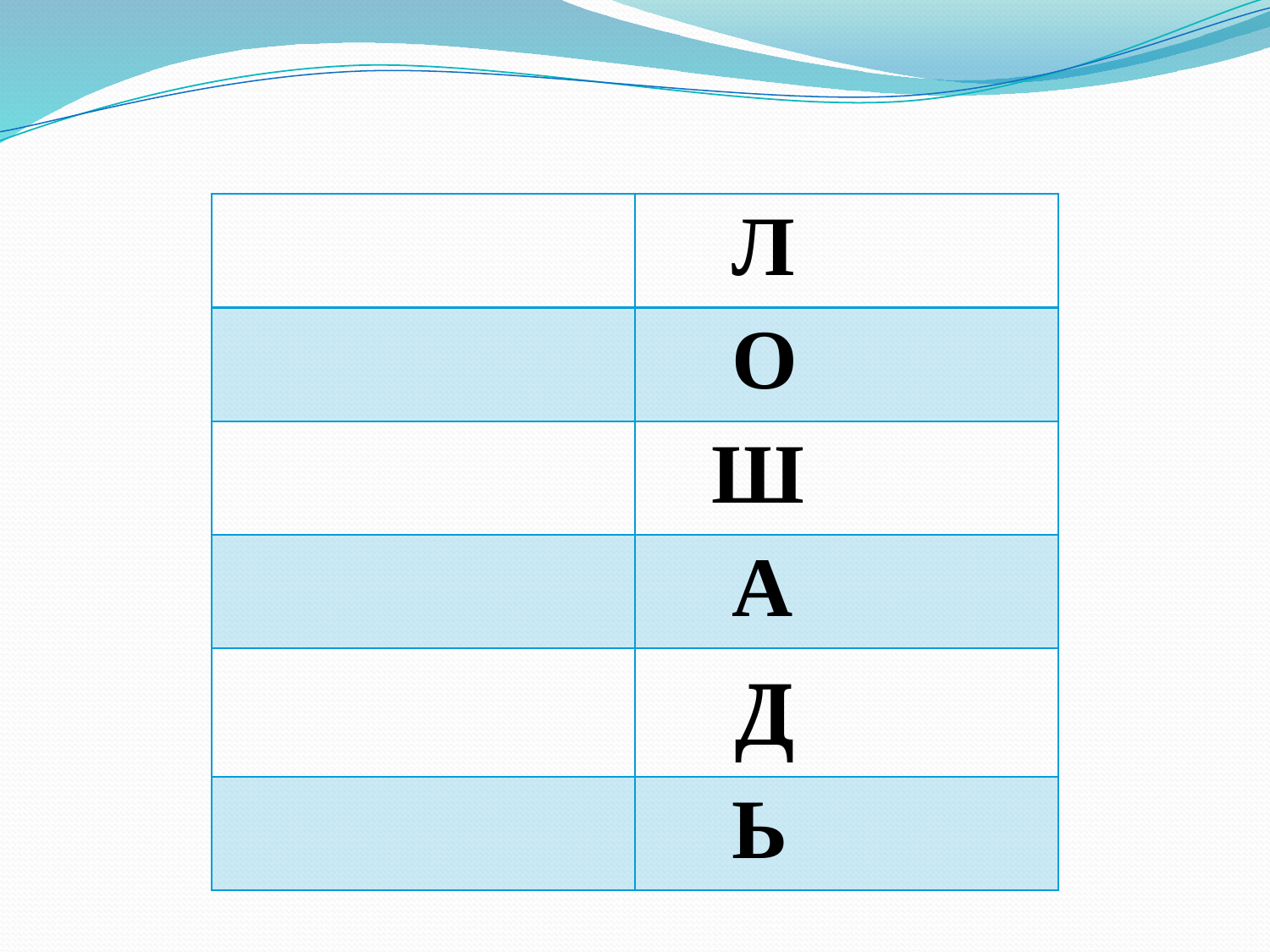

#
|  | Л |
| --- | --- |
|  | О |
|  | Ш |
|  | А |
|  | Д |
|  | Ь |